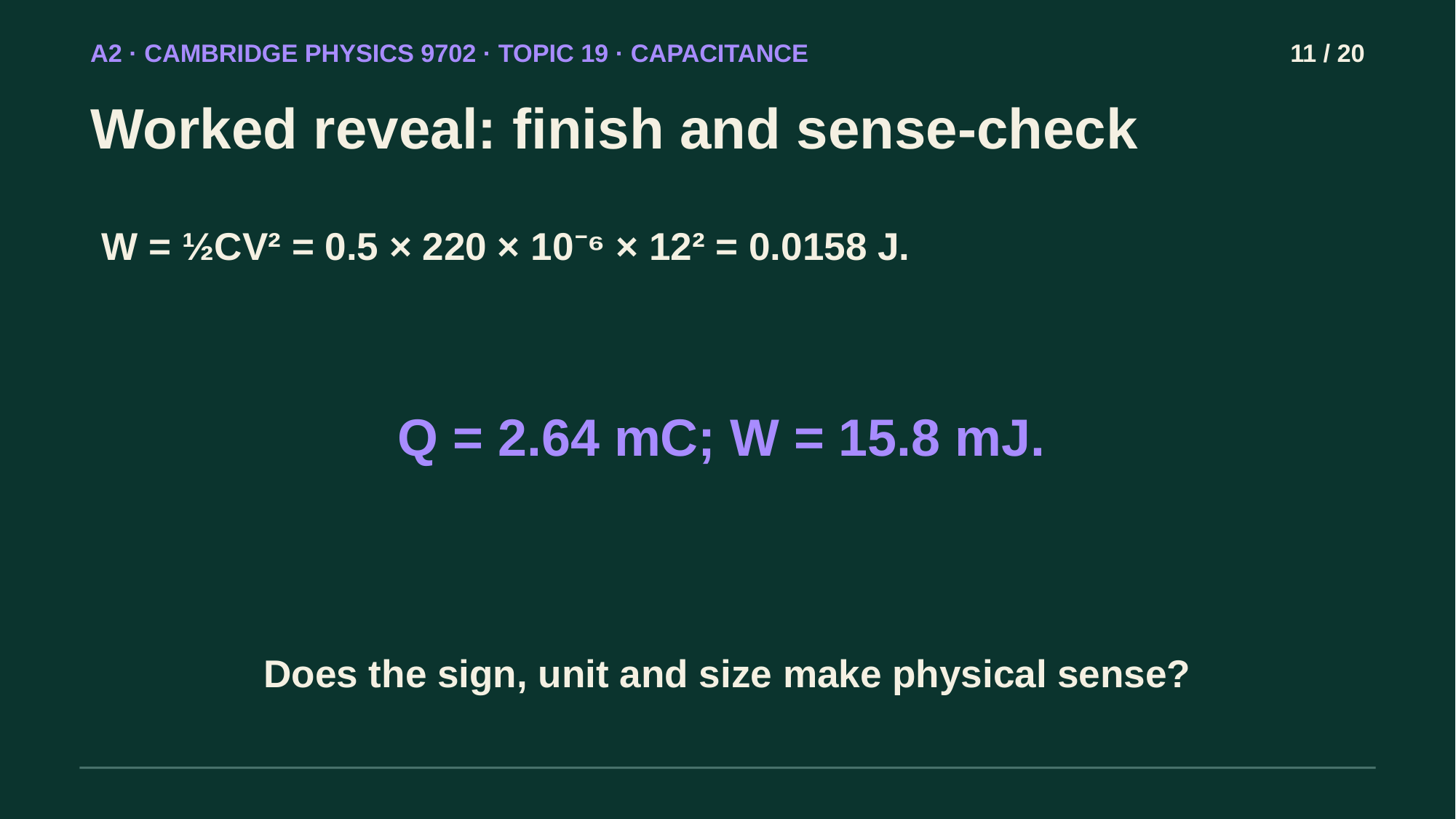

A2 · CAMBRIDGE PHYSICS 9702 · TOPIC 19 · CAPACITANCE
11 / 20
Worked reveal: finish and sense-check
W = ½CV² = 0.5 × 220 × 10⁻⁶ × 12² = 0.0158 J.
Q = 2.64 mC; W = 15.8 mJ.
Does the sign, unit and size make physical sense?